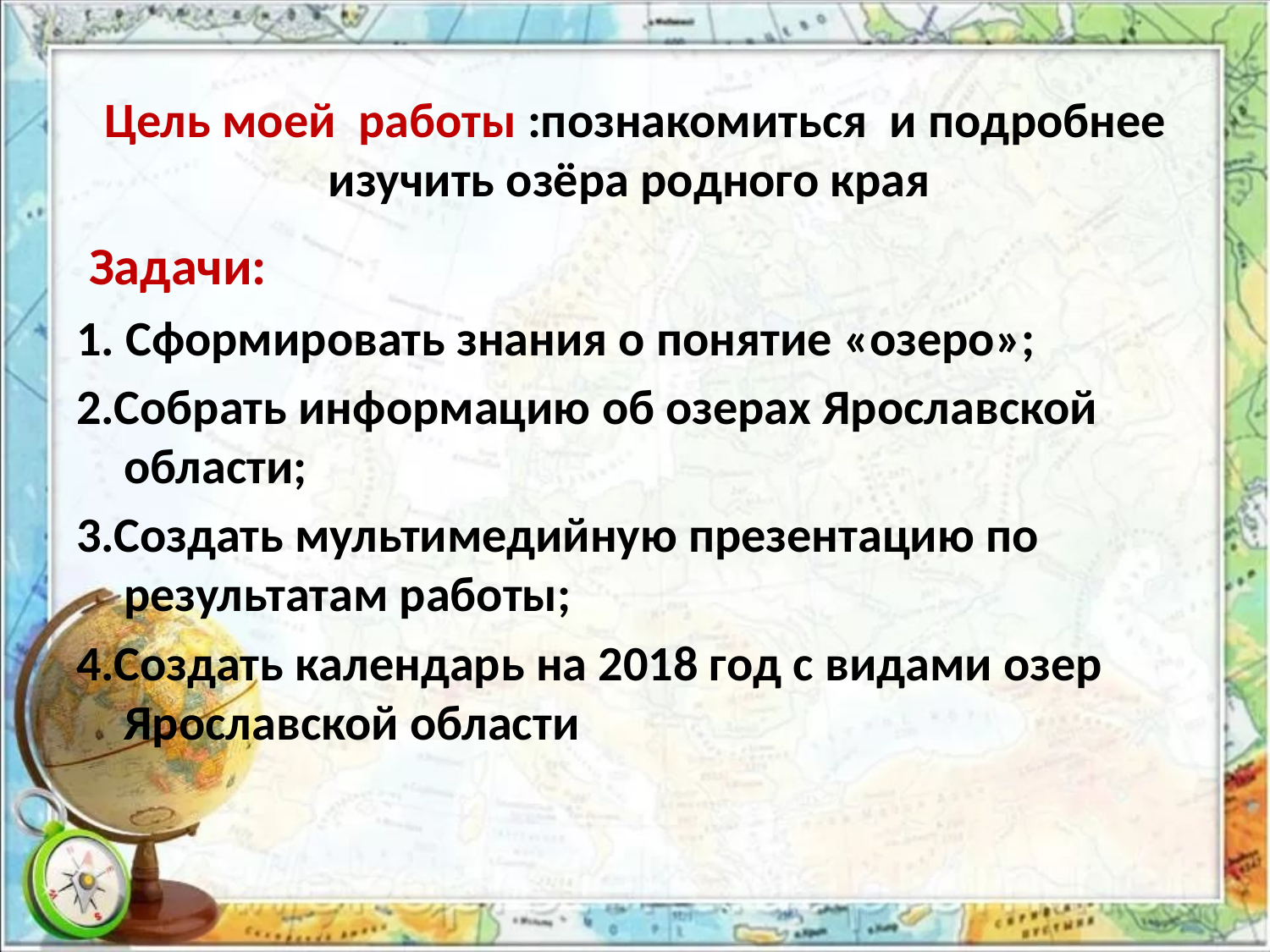

# Цель моей  работы :познакомиться  и подробнее изучить озёра родного края
 Задачи:
1. Сформировать знания о понятие «озеро»;
2.Собрать информацию об озерах Ярославской области;
3.Создать мультимедийную презентацию по результатам работы;
4.Создать календарь на 2018 год с видами озер Ярославской области